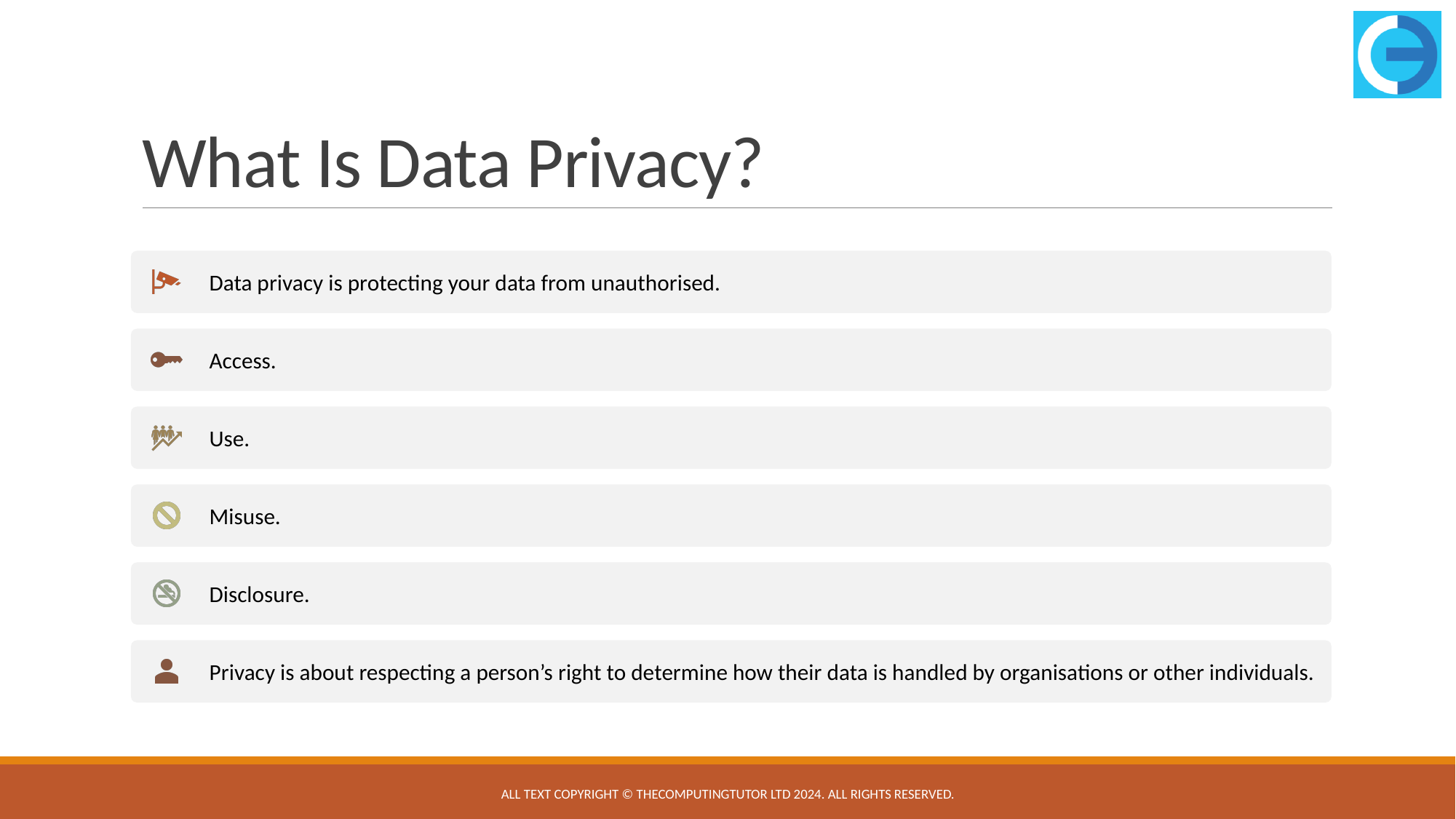

# What Is Data Privacy?
Data privacy is protecting your data from unauthorised.
Access.
Use.
Misuse.
Disclosure.
Privacy is about respecting a person’s right to determine how their data is handled by organisations or other individuals.
All text copyright © TheComputingTutor Ltd 2024. All rights Reserved.